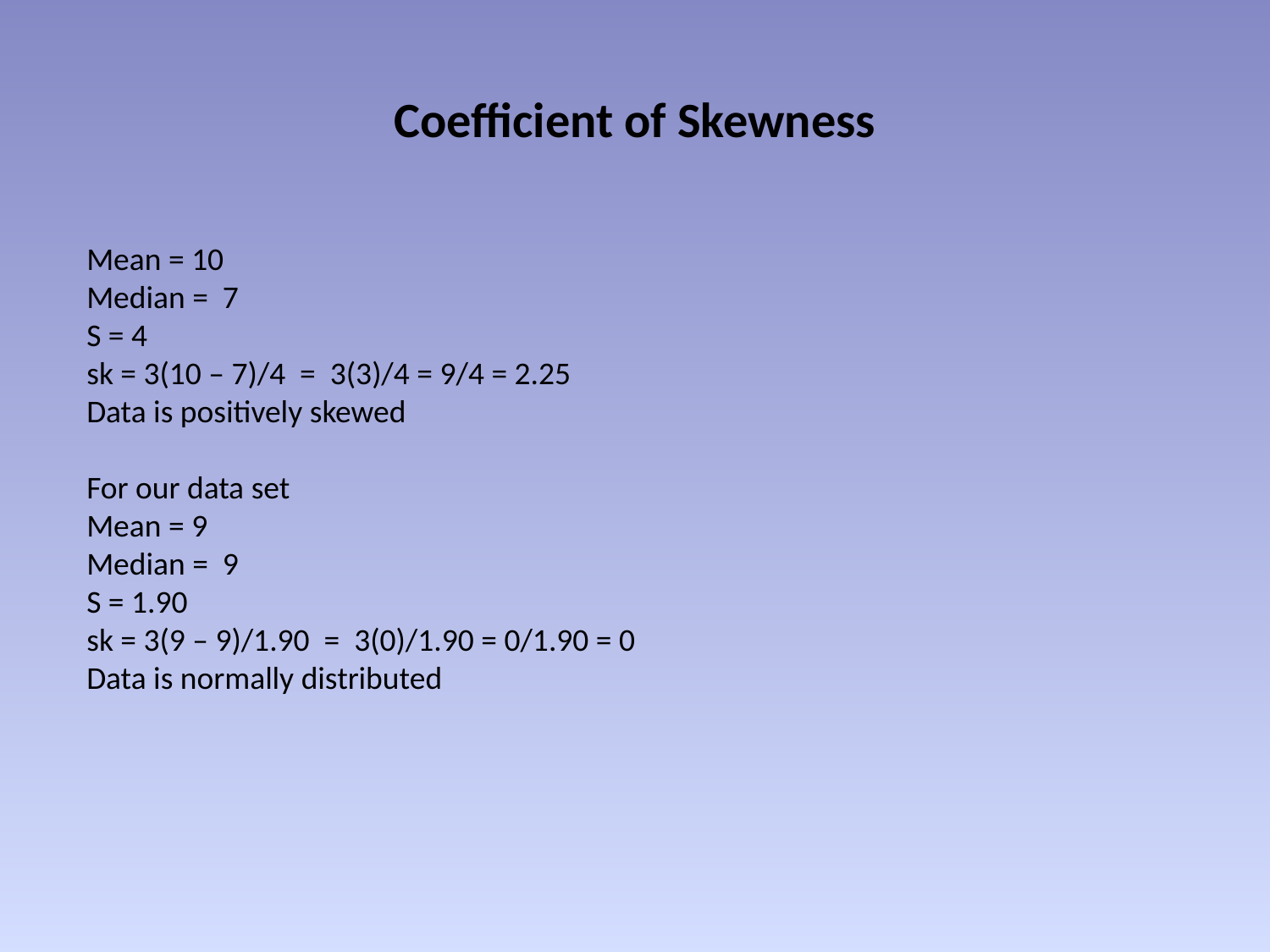

# Coefficient of Skewness
Mean = 10
Median =  7
S = 4
sk = 3(10 – 7)/4  =  3(3)/4 = 9/4 = 2.25
Data is positively skewed

For our data set
Mean = 9
Median =  9
S = 1.90
sk = 3(9 – 9)/1.90  =  3(0)/1.90 = 0/1.90 = 0
Data is normally distributed